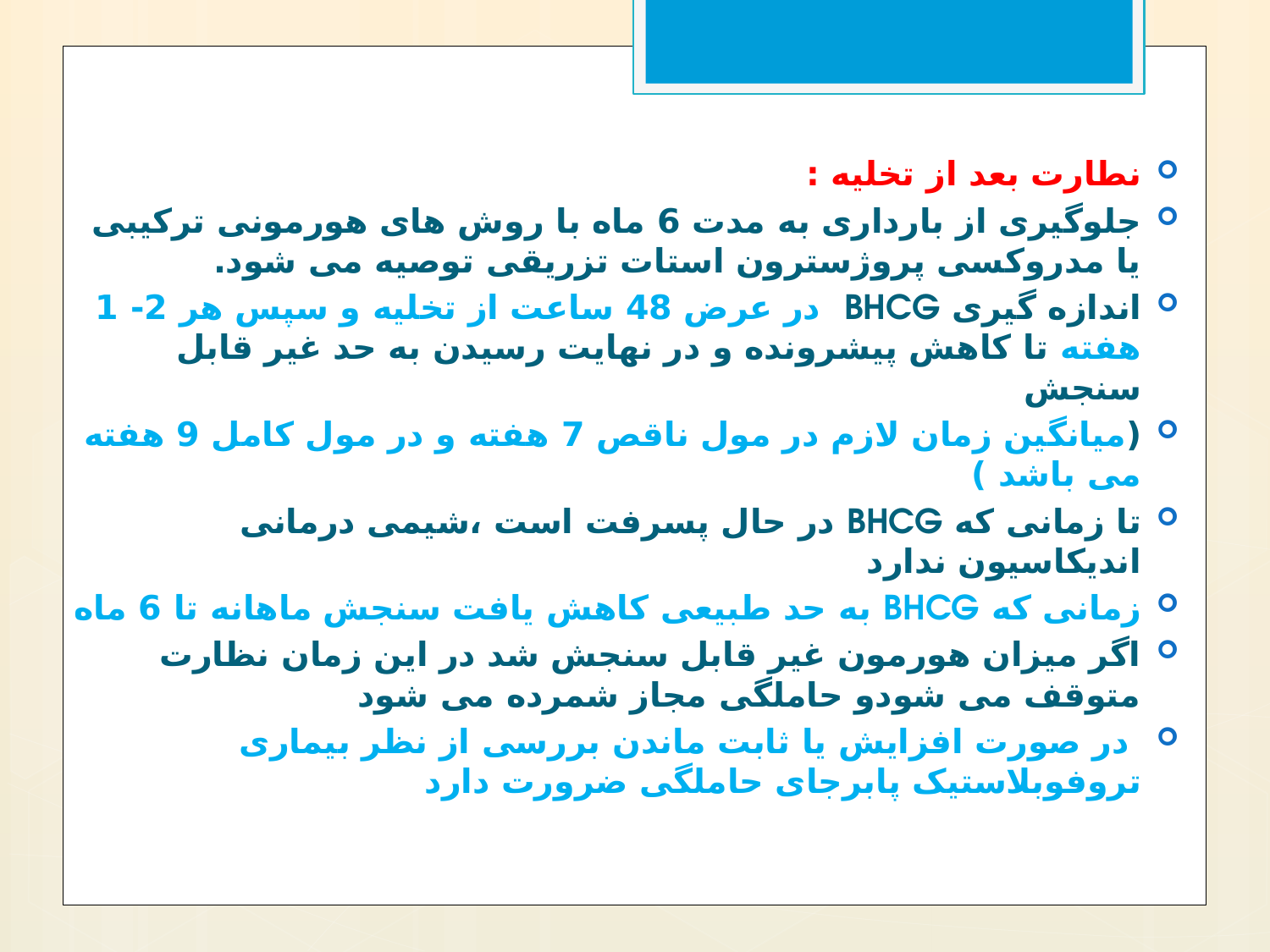

نطارت بعد از تخلیه :
جلوگیری از بارداری به مدت 6 ماه با روش های هورمونی ترکیبی یا مدروکسی پروژسترون استات تزریقی توصیه می شود.
اندازه گیری BHCG  در عرض 48 ساعت از تخلیه و سپس هر 2- 1 هفته تا کاهش پیشرونده و در نهایت رسیدن به حد غیر قابل سنجش
(میانگین زمان لازم در مول ناقص 7 هفته و در مول کامل 9 هفته می باشد )
تا زمانی که BHCG در حال پسرفت است ،شیمی درمانی اندیکاسیون ندارد
زمانی که BHCG به حد طبیعی کاهش یافت سنجش ماهانه تا 6 ماه
اگر میزان هورمون غیر قابل سنجش شد در این زمان نظارت متوقف می شودو حاملگی مجاز شمرده می شود
 در صورت افزایش یا ثابت ماندن بررسی از نظر بیماری تروفوبلاستیک پابرجای حاملگی ضرورت دارد